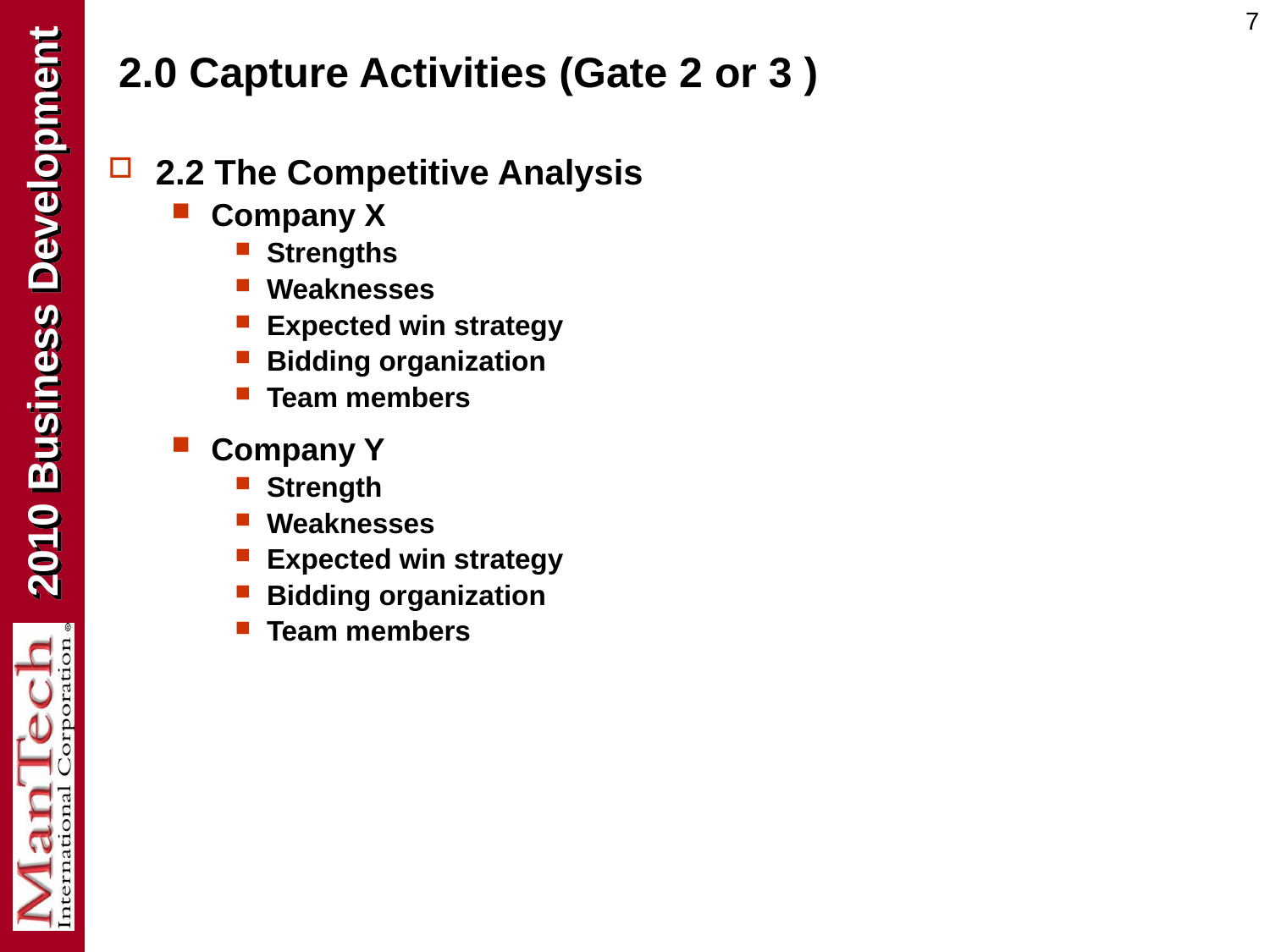

7
# 2.0 Capture Activities (Gate 2 or 3 )
2.2 The Competitive Analysis
Company X
Strengths
Weaknesses
Expected win strategy
Bidding organization
Team members
Company Y
Strength
Weaknesses
Expected win strategy
Bidding organization
Team members